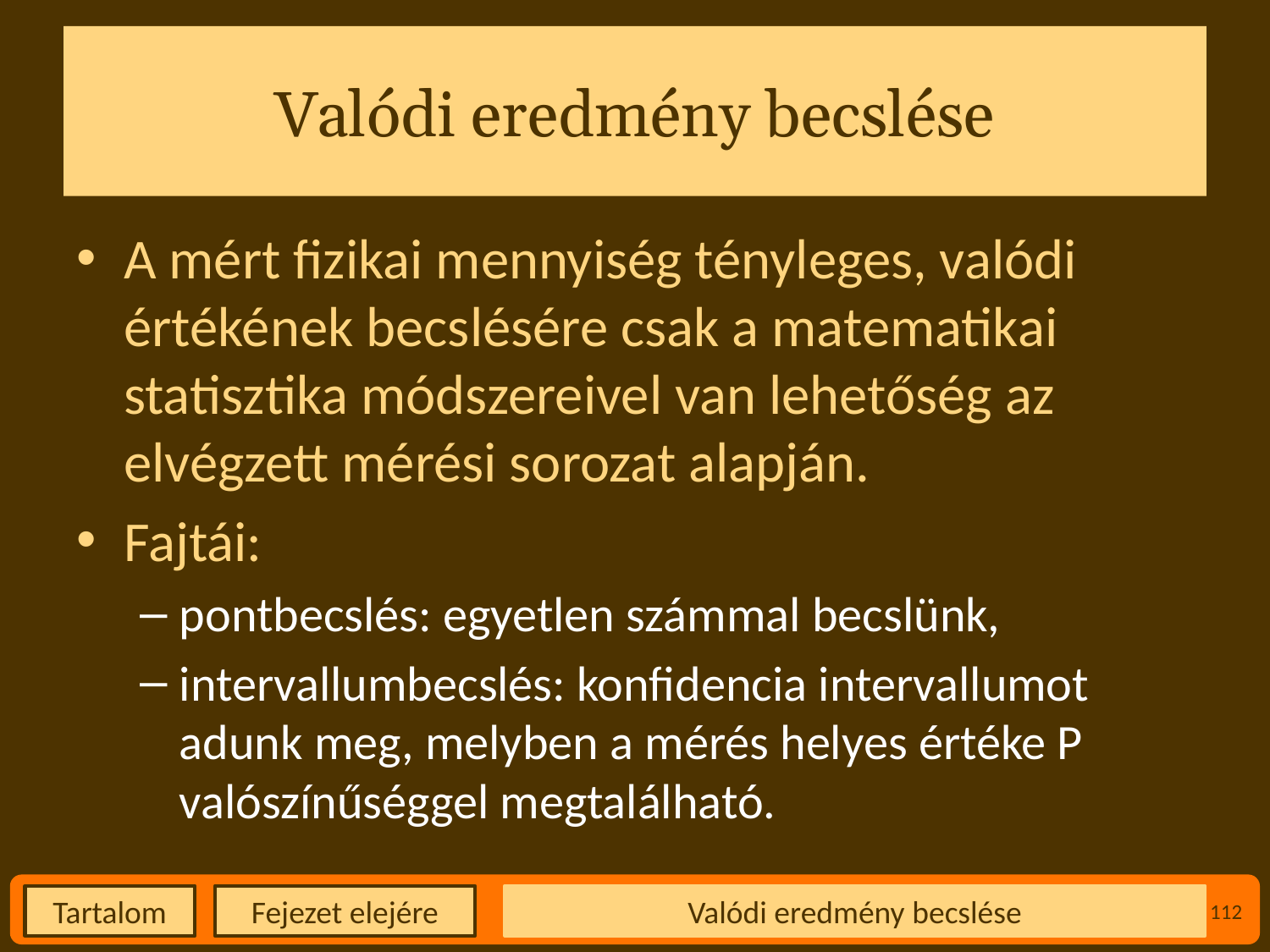

# Valódi eredmény becslése
A mért fizikai mennyiség tényleges, valódi értékének becslésére csak a matematikai statisztika módszereivel van lehetőség az elvégzett mérési sorozat alapján.
Fajtái:
pontbecslés: egyetlen számmal becslünk,
intervallumbecslés: konfidencia intervallumot adunk meg, melyben a mérés helyes értéke P valószínűséggel megtalálható.
Valódi eredmény becslése
112
Fejezet elejére